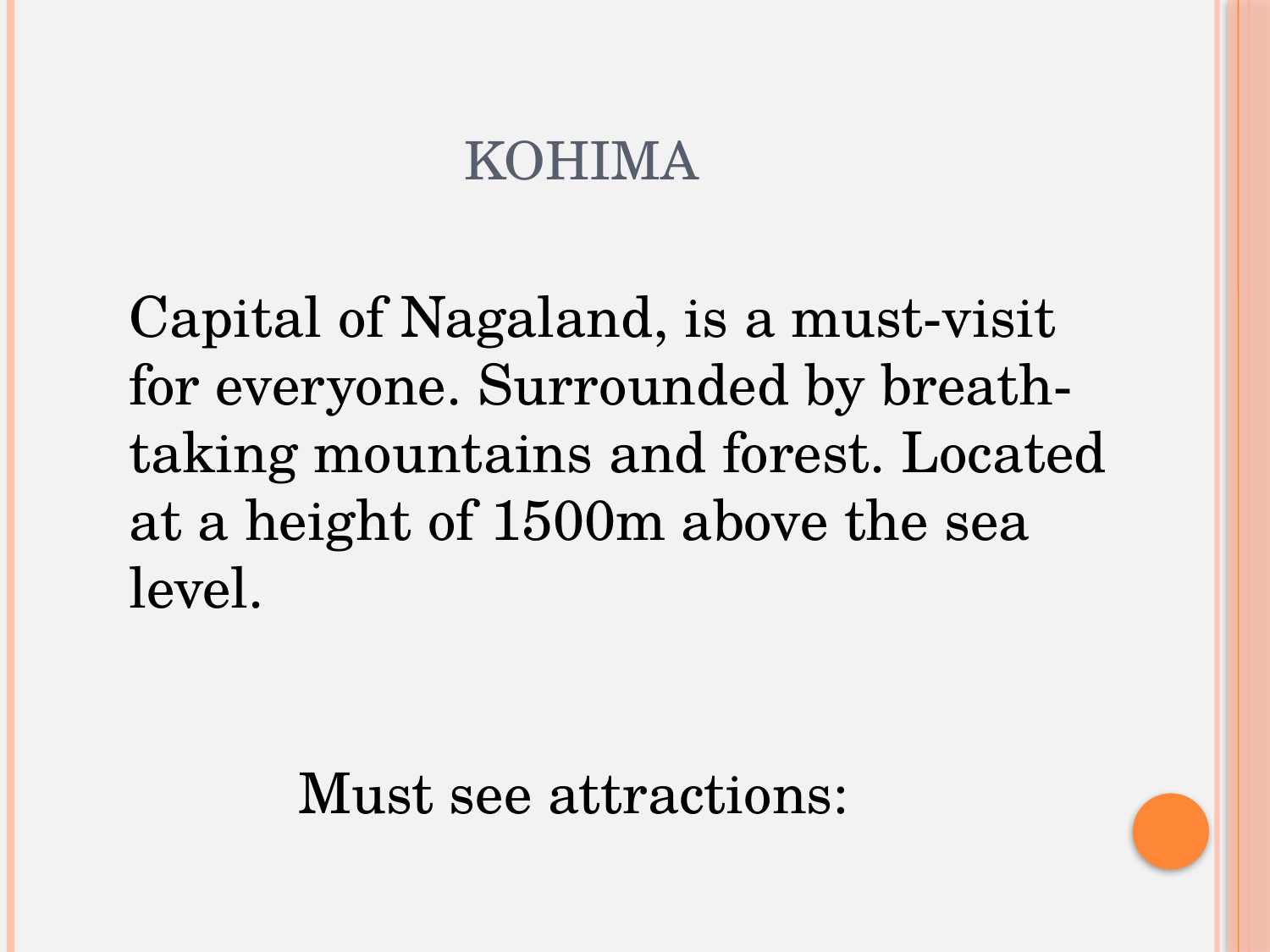

# KOHIMA
Capital of Nagaland, is a must-visit for everyone. Surrounded by breath-taking mountains and forest. Located at a height of 1500m above the sea level.
Must see attractions: